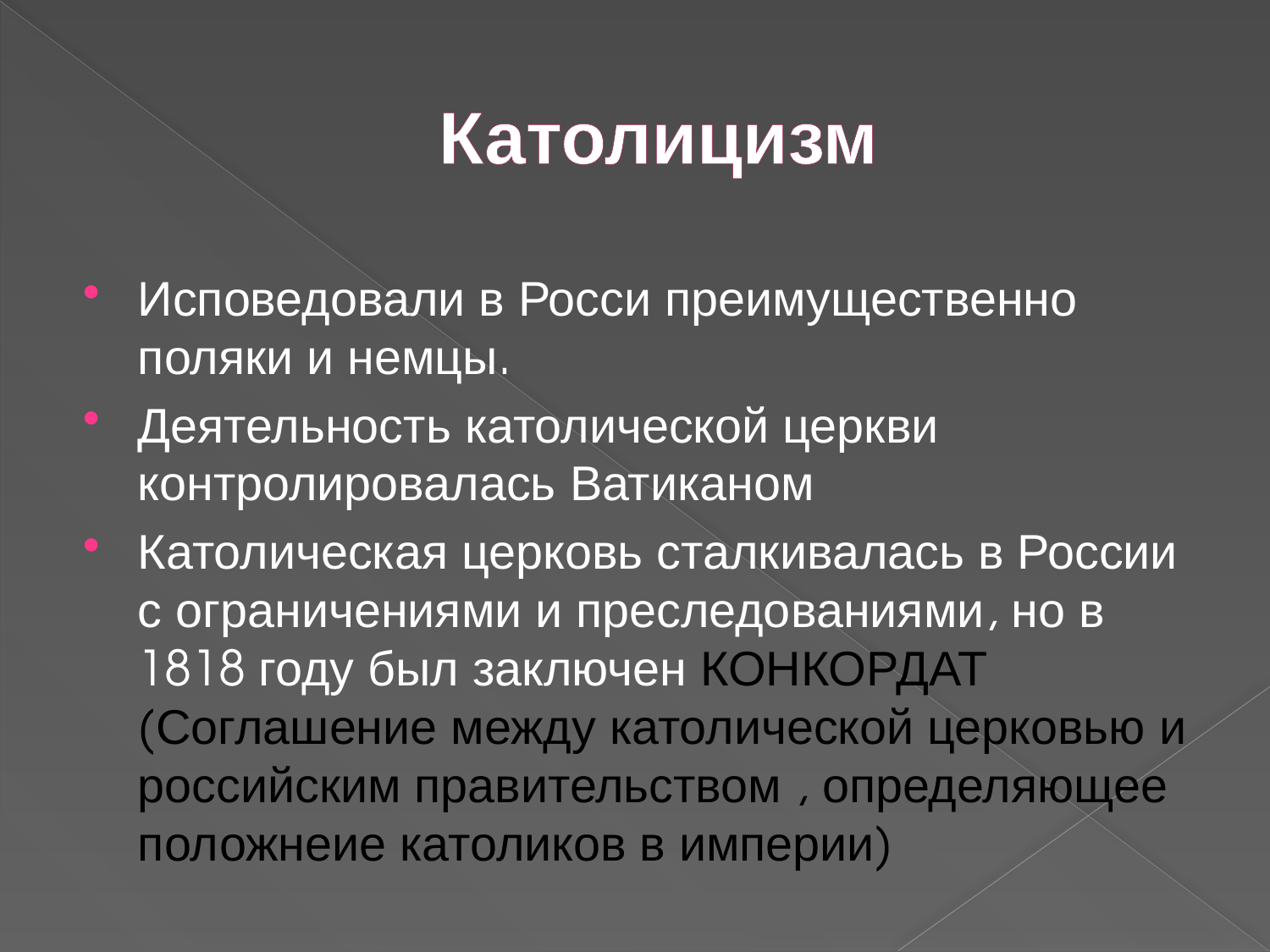

# Католицизм
Исповедовали в Росси преимущественно поляки и немцы.
Деятельность католической церкви контролировалась Ватиканом
Католическая церковь сталкивалась в России с ограничениями и преследованиями, но в 1818 году был заключен КОНКОРДАТ  (Соглашение между католической церковью и российским правительством , определяющее положнеие католиков в империи)